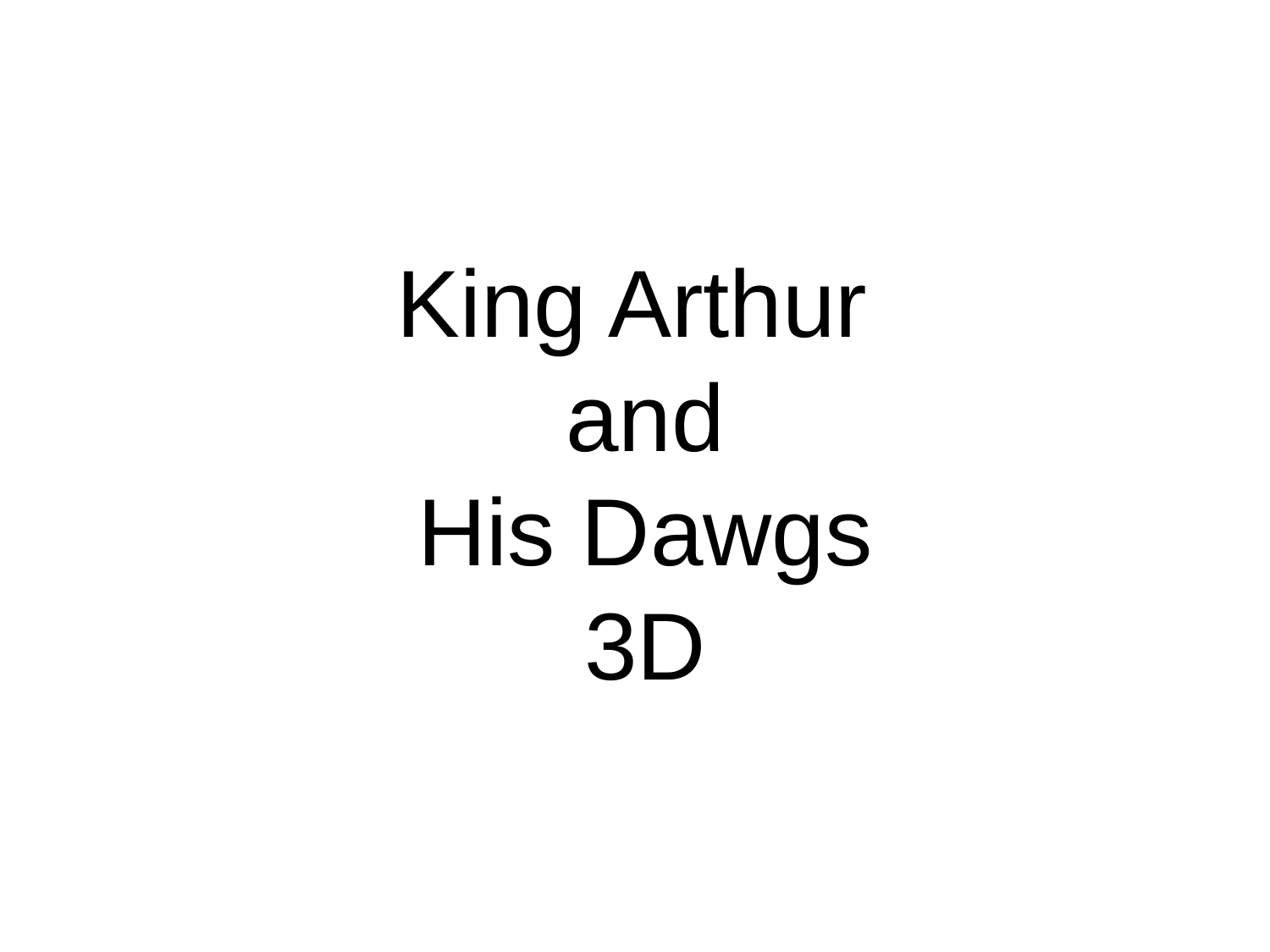

# King Arthur and His Dawgs 3D